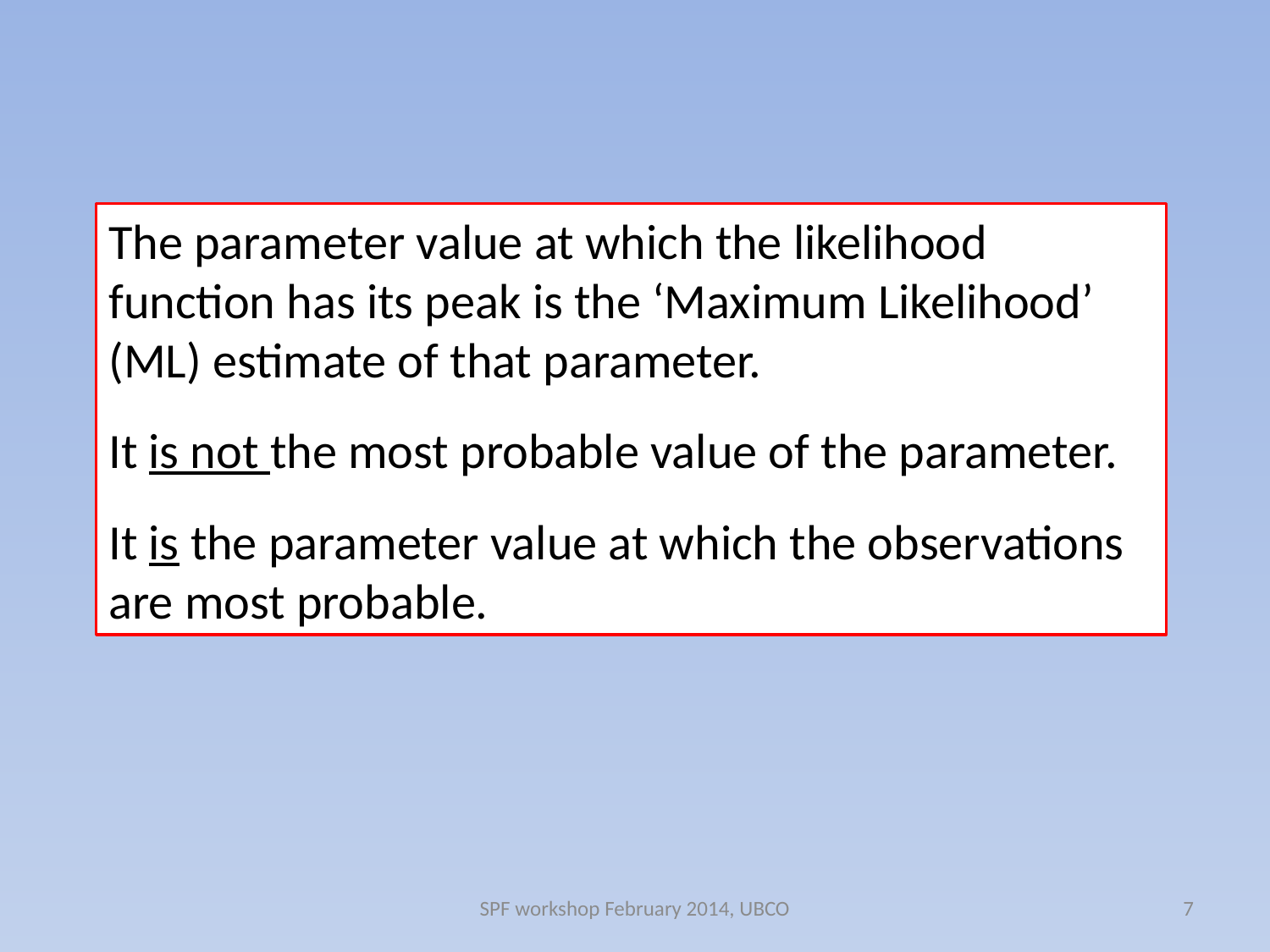

The parameter value at which the likelihood function has its peak is the ‘Maximum Likelihood’ (ML) estimate of that parameter.
It is not the most probable value of the parameter.
It is the parameter value at which the observations are most probable.
SPF workshop February 2014, UBCO
7